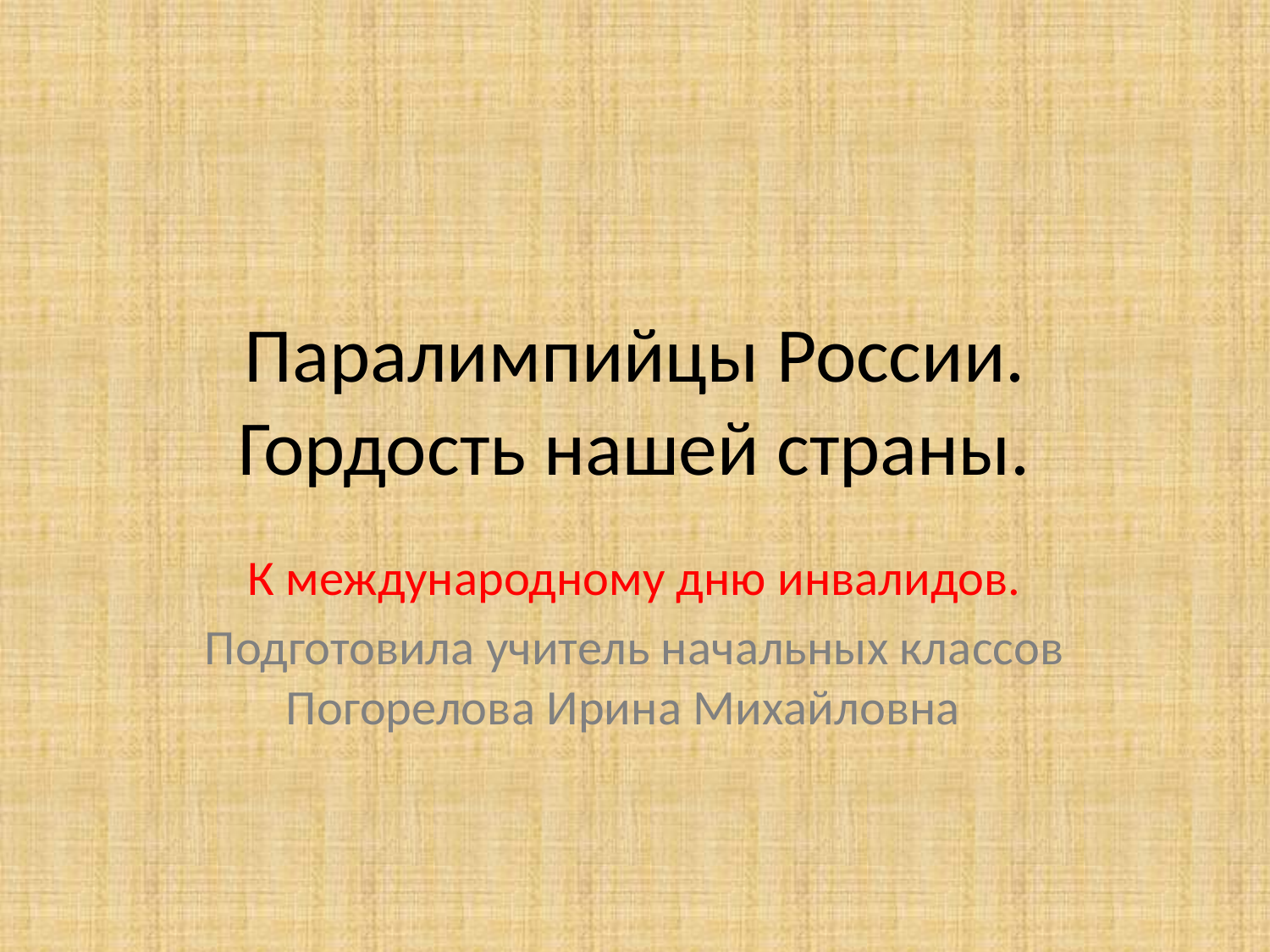

# Паралимпийцы России. Гордость нашей страны.
К международному дню инвалидов.
Подготовила учитель начальных классов Погорелова Ирина Михайловна